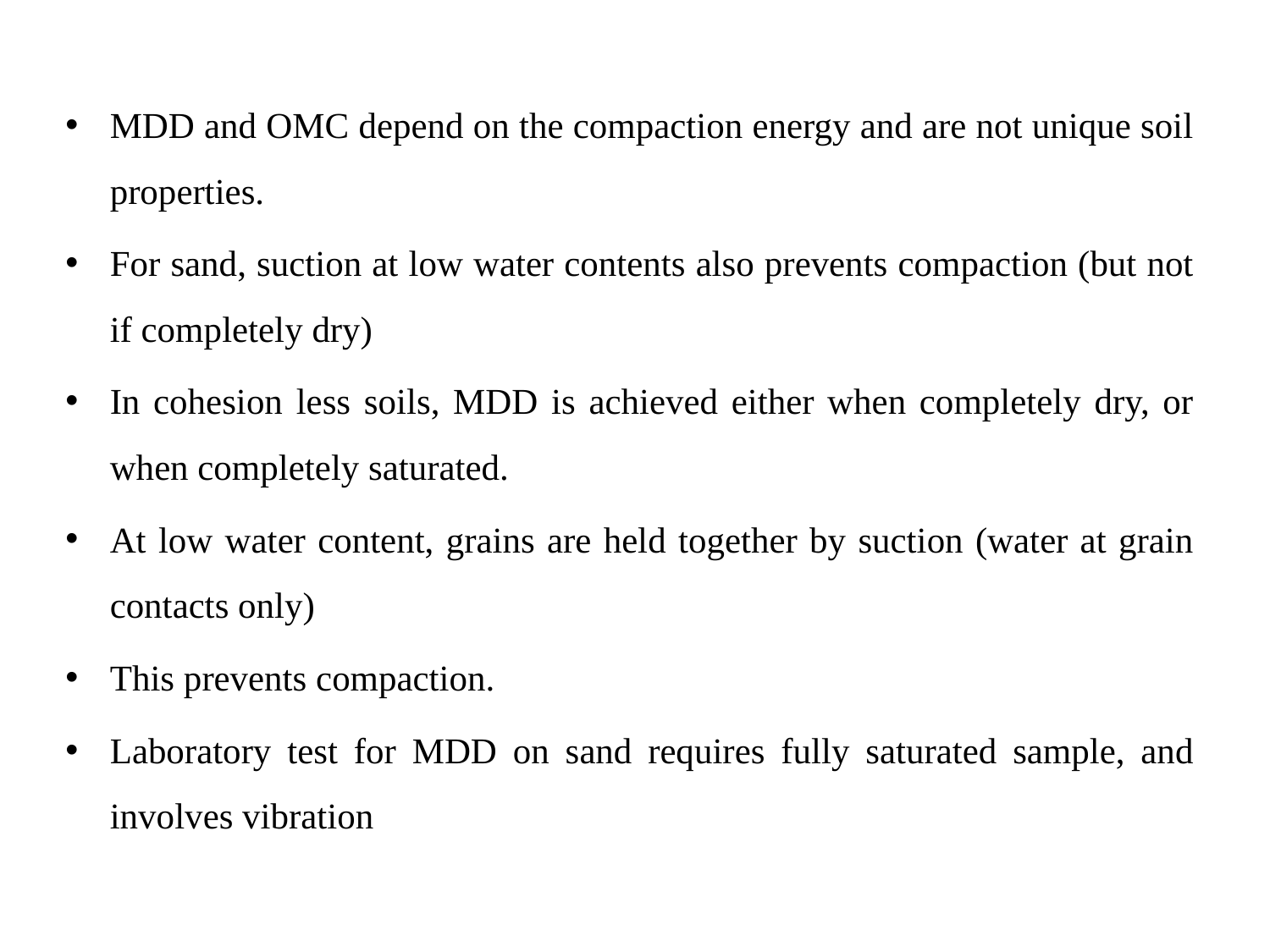

MDD and OMC depend on the compaction energy and are not unique soil properties.
For sand, suction at low water contents also prevents compaction (but not if completely dry)
In cohesion less soils, MDD is achieved either when completely dry, or when completely saturated.
At low water content, grains are held together by suction (water at grain contacts only)
This prevents compaction.
Laboratory test for MDD on sand requires fully saturated sample, and involves vibration